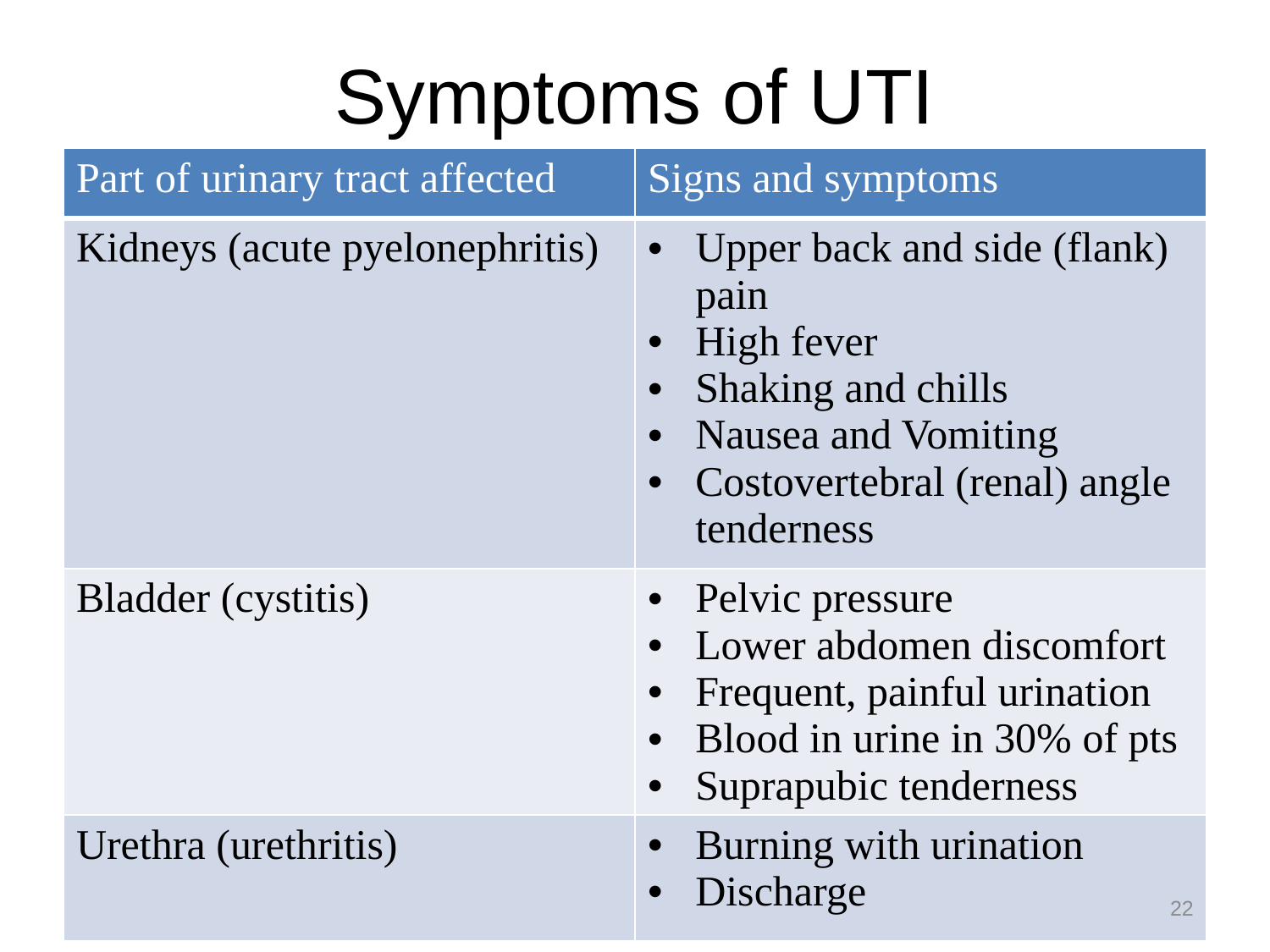

# Symptoms of UTI
| Part of urinary tract affected | Signs and symptoms |
| --- | --- |
| Kidneys (acute pyelonephritis) | Upper back and side (flank) pain High fever Shaking and chills Nausea and Vomiting Costovertebral (renal) angle tenderness |
| Bladder (cystitis) | Pelvic pressure Lower abdomen discomfort Frequent, painful urination Blood in urine in 30% of pts Suprapubic tenderness |
| Urethra (urethritis) | Burning with urination Discharge |
22